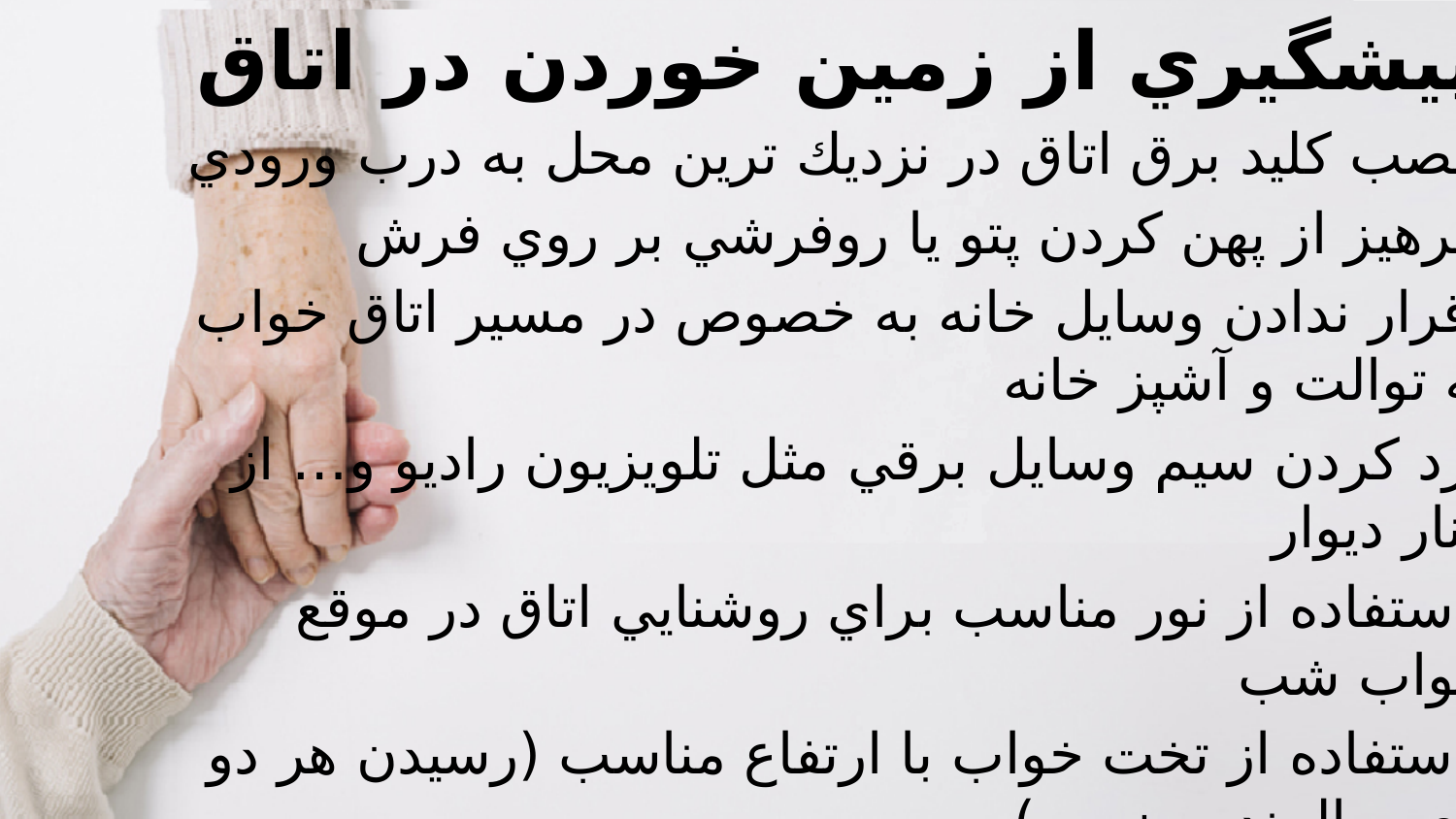

پيشگيري از زمين خوردن در اتاق
-نصب كليد برق اتاق در نزديك ترين محل به درب ورودي
-پرهيز از پهن كردن پتو يا روفرشي بر روي فرش
-قرار ندادن وسايل خانه به خصوص در مسير اتاق خواب به توالت و آشپز خانه
-رد كردن سيم وسايل برقي مثل تلويزيون راديو و… از كنار ديوار
-استفاده از نور مناسب براي روشنايي اتاق در موقع خواب شب
-استفاده از تخت خواب با ارتفاع مناسب (رسیدن هر دو پاي سالمند به زمين)
-قرار دادن تلفن در نزديكي محل خواب و نشستن
-ثابت کردن لبه های فرش، به منظور پیشگیری از  گير كردن پا  به لبه فرش